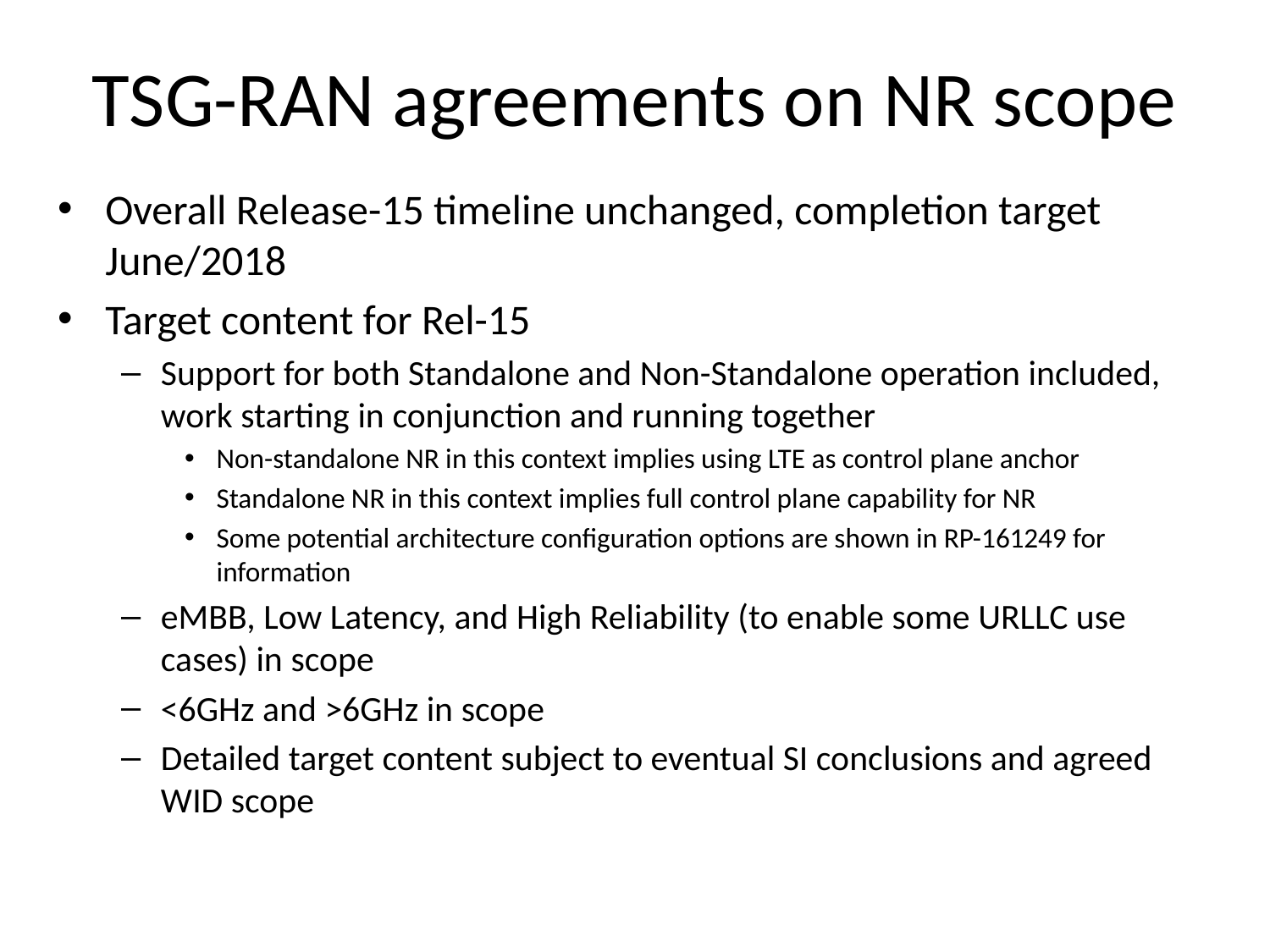

# TSG-RAN agreements on NR scope
Overall Release-15 timeline unchanged, completion target June/2018
Target content for Rel-15
Support for both Standalone and Non-Standalone operation included, work starting in conjunction and running together
Non-standalone NR in this context implies using LTE as control plane anchor
Standalone NR in this context implies full control plane capability for NR
Some potential architecture configuration options are shown in RP-161249 for information
eMBB, Low Latency, and High Reliability (to enable some URLLC use cases) in scope
<6GHz and >6GHz in scope
Detailed target content subject to eventual SI conclusions and agreed WID scope